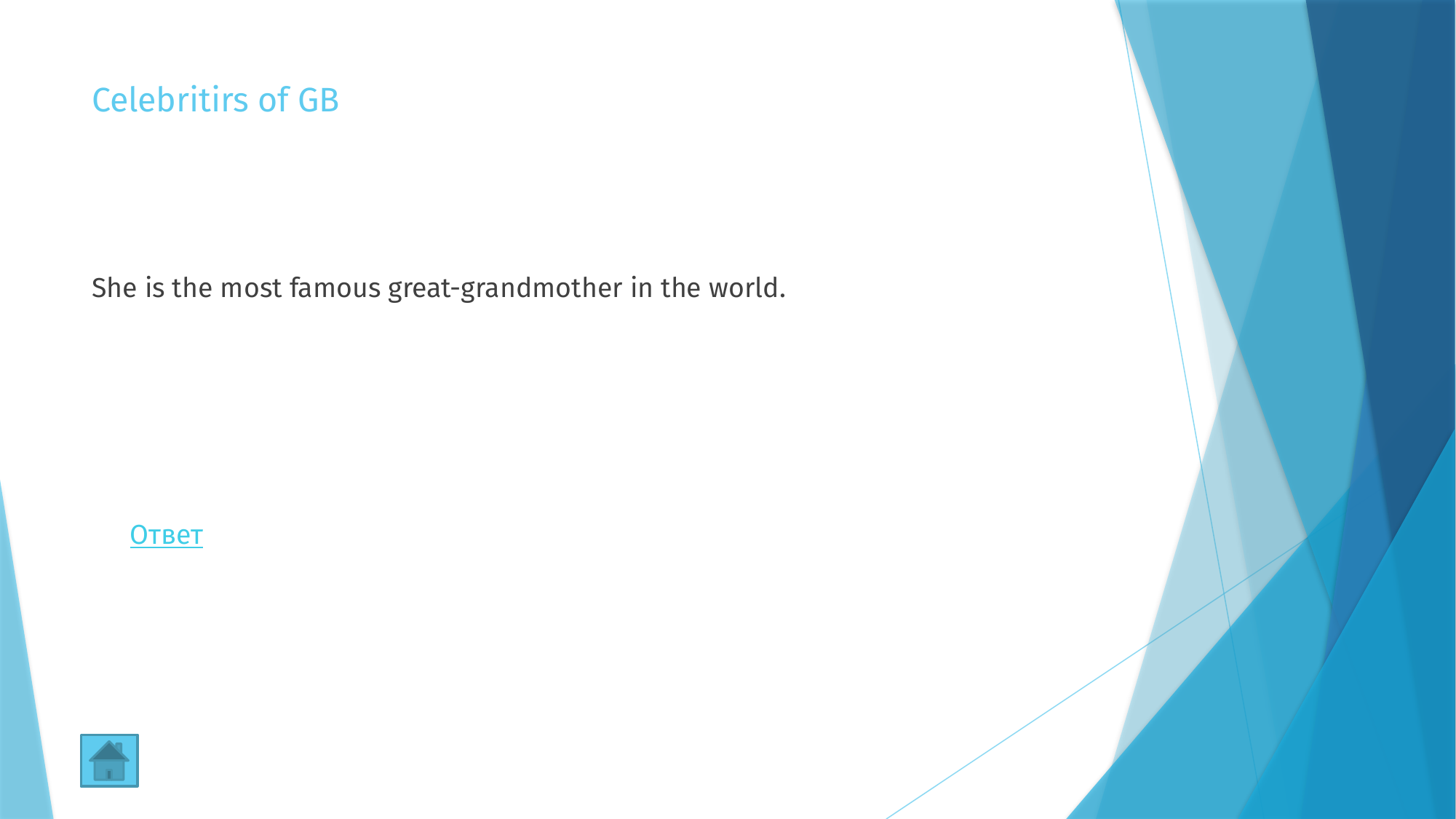

# Celebritirs of GB
She is the most famous great-grandmother in the world.
Ответ